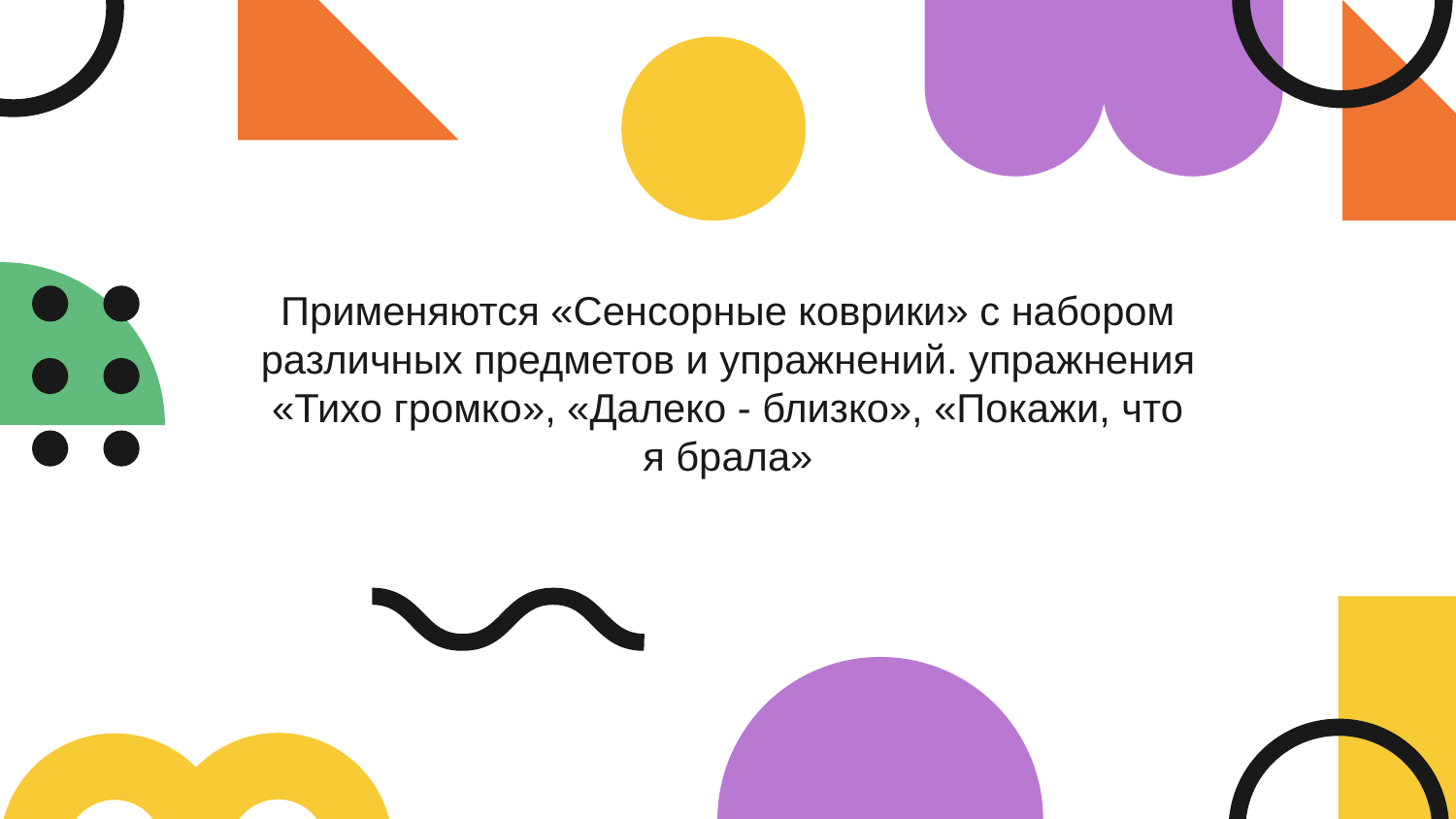

# Применяются «Сенсорные коврики» с набором различных предметов и упражнений. упражнения «Тихо громко», «Далеко - близко», «Покажи, что я брала»